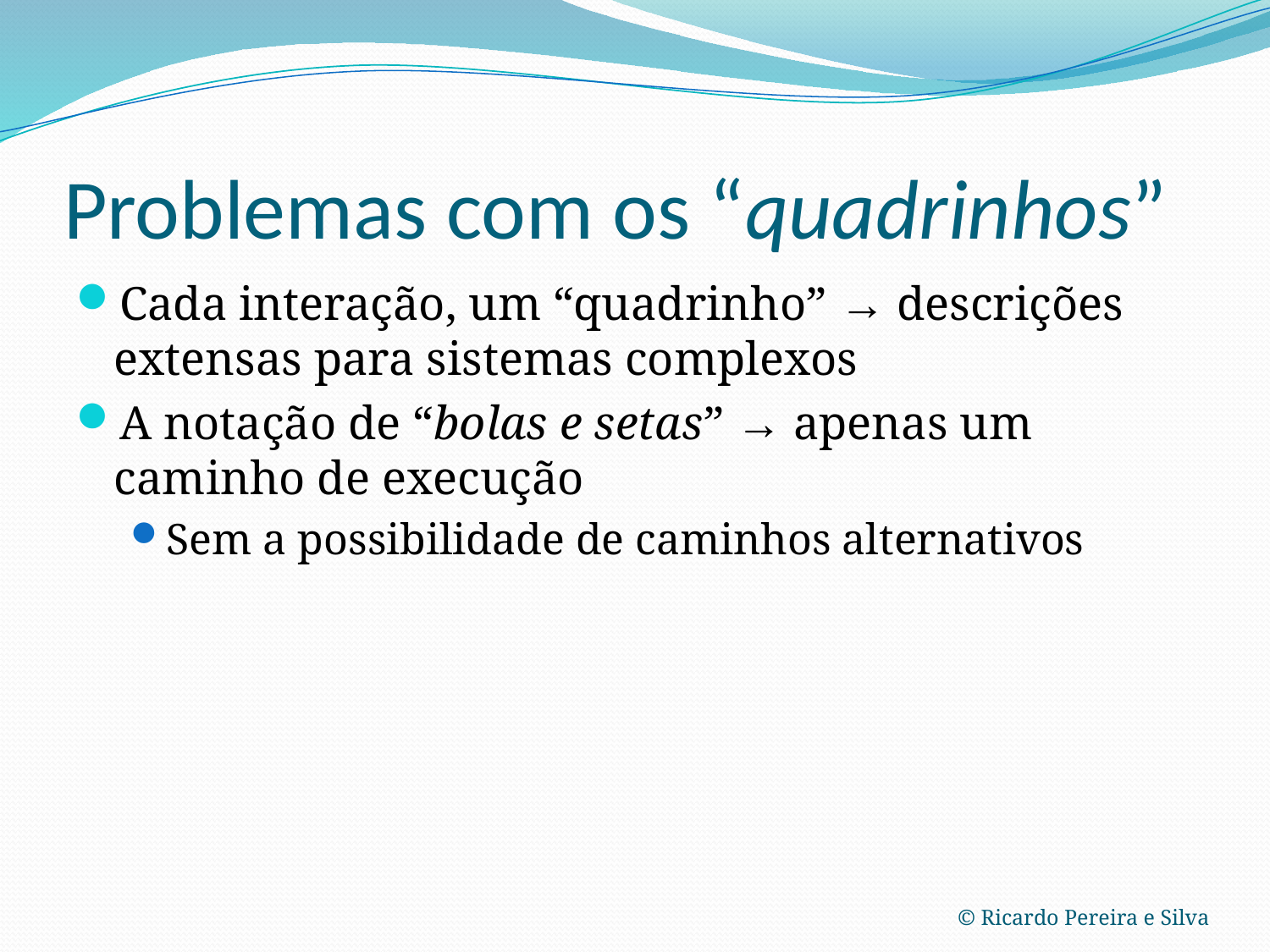

# Problemas com os “quadrinhos”
Cada interação, um “quadrinho” → descrições extensas para sistemas complexos
A notação de “bolas e setas” → apenas um caminho de execução
Sem a possibilidade de caminhos alternativos
© Ricardo Pereira e Silva